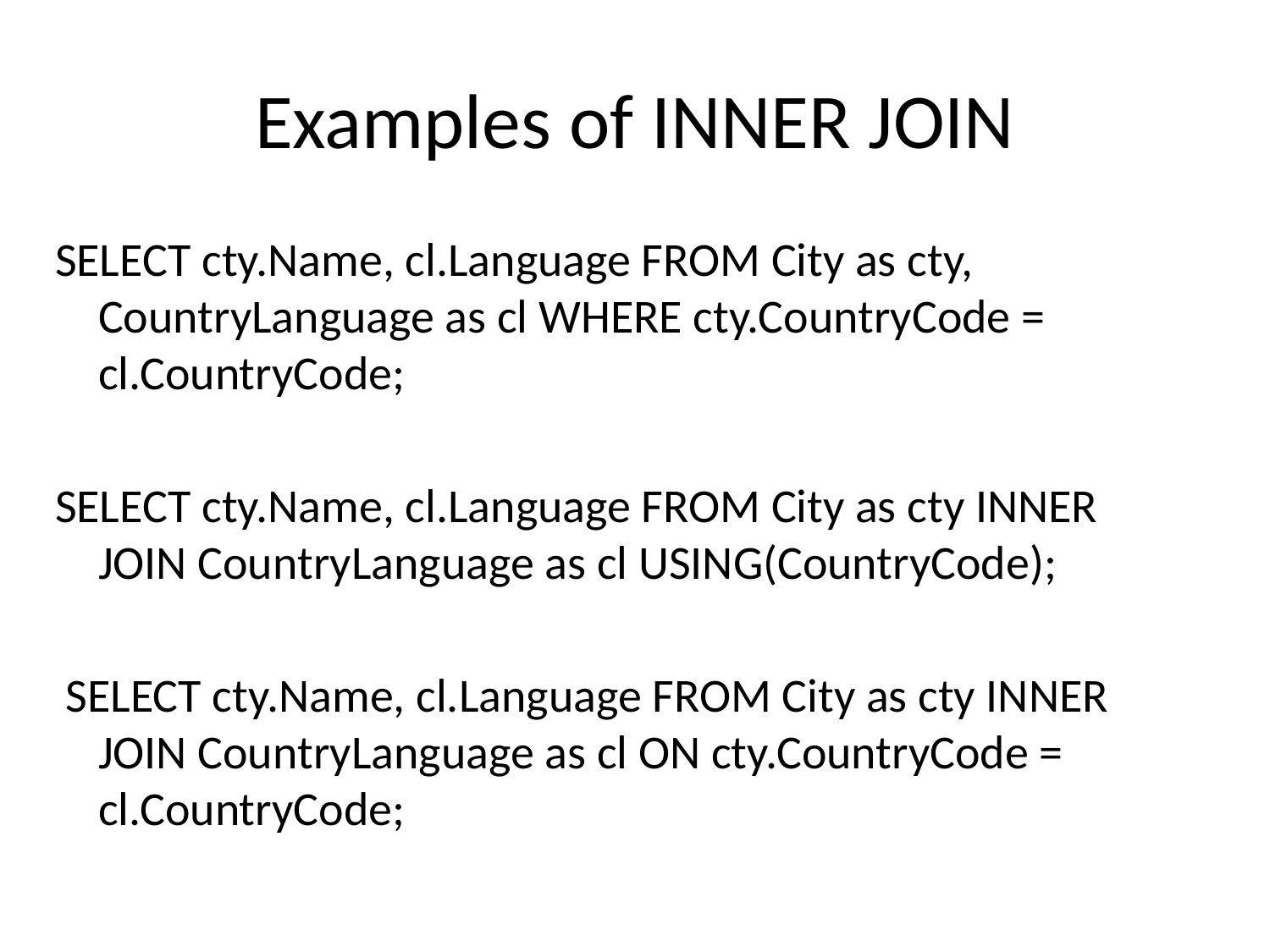

# Examples of INNER JOIN
SELECT cty.Name, cl.Language FROM City as cty, CountryLanguage as cl WHERE cty.CountryCode = cl.CountryCode;

SELECT cty.Name, cl.Language FROM City as cty INNER JOIN CountryLanguage as cl USING(CountryCode);

 SELECT cty.Name, cl.Language FROM City as cty INNER JOIN CountryLanguage as cl ON cty.CountryCode = cl.CountryCode;